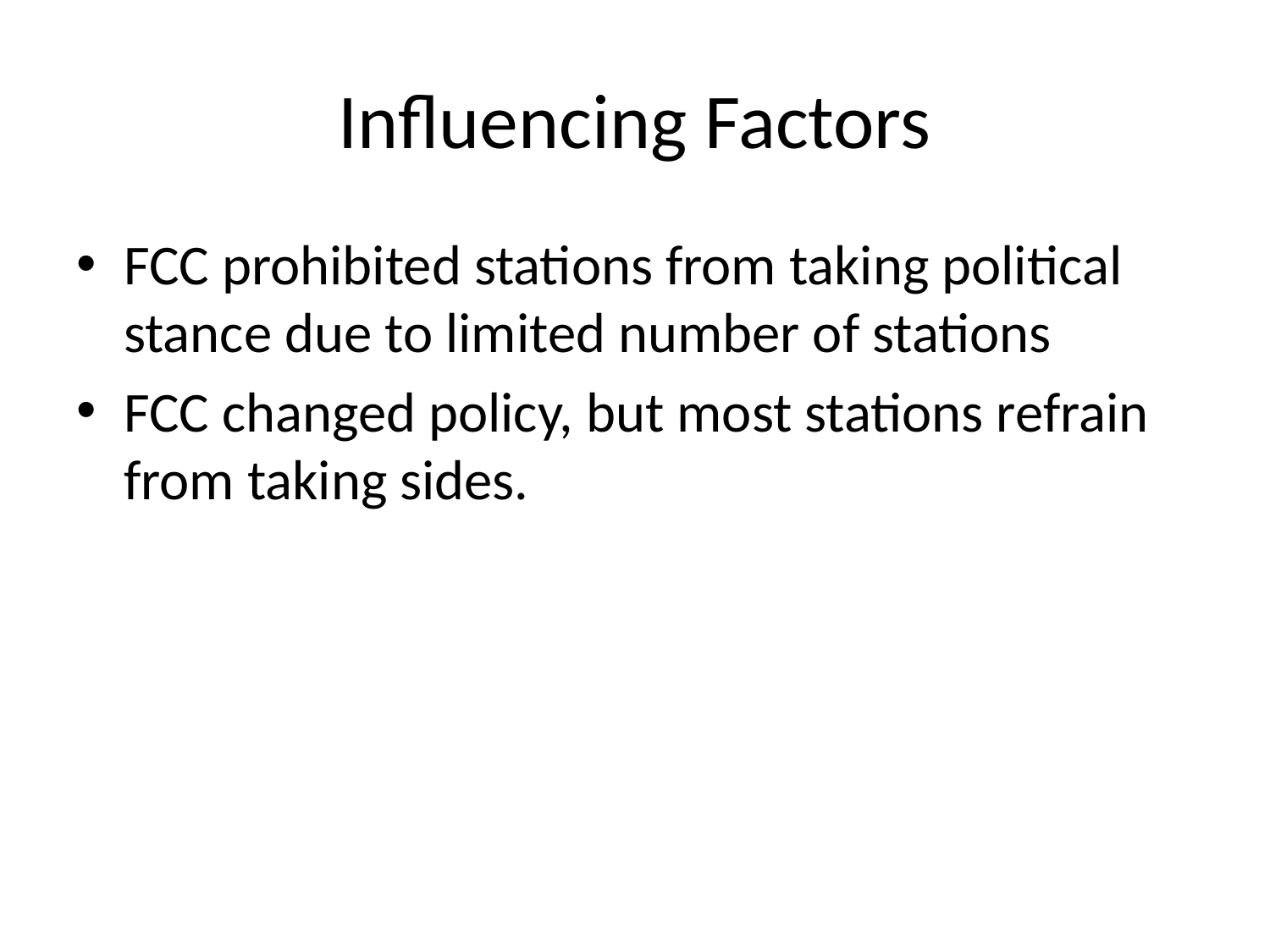

# Influencing Factors
FCC prohibited stations from taking political stance due to limited number of stations
FCC changed policy, but most stations refrain from taking sides.